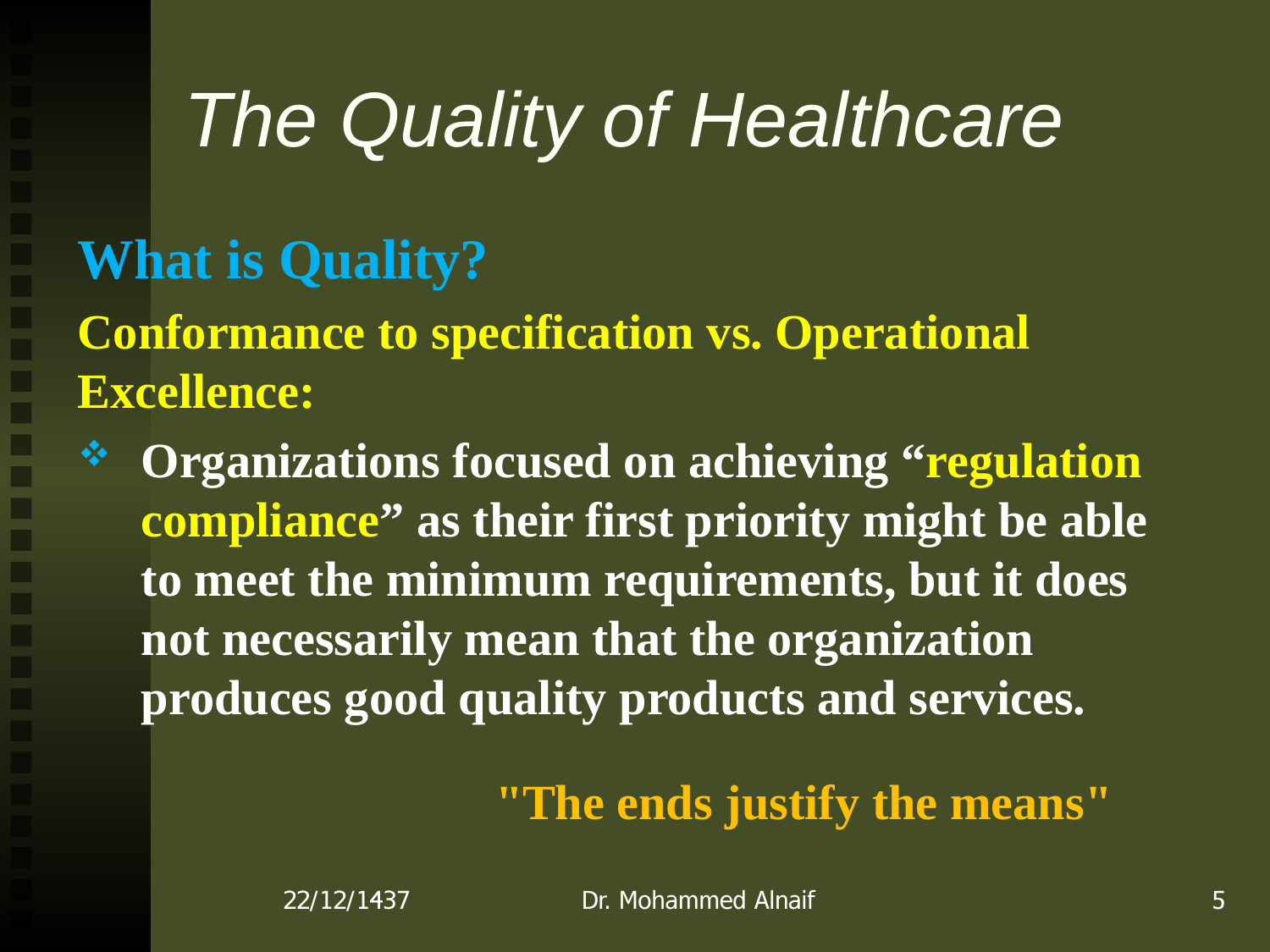

# The Quality of Healthcare
What is Quality?
Conformance to specification vs. Operational Excellence:
Organizations focused on achieving “regulation compliance” as their first priority might be able to meet the minimum requirements, but it does not necessarily mean that the organization produces good quality products and services.
"The ends justify the means"
22/12/1437
Dr. Mohammed Alnaif
5